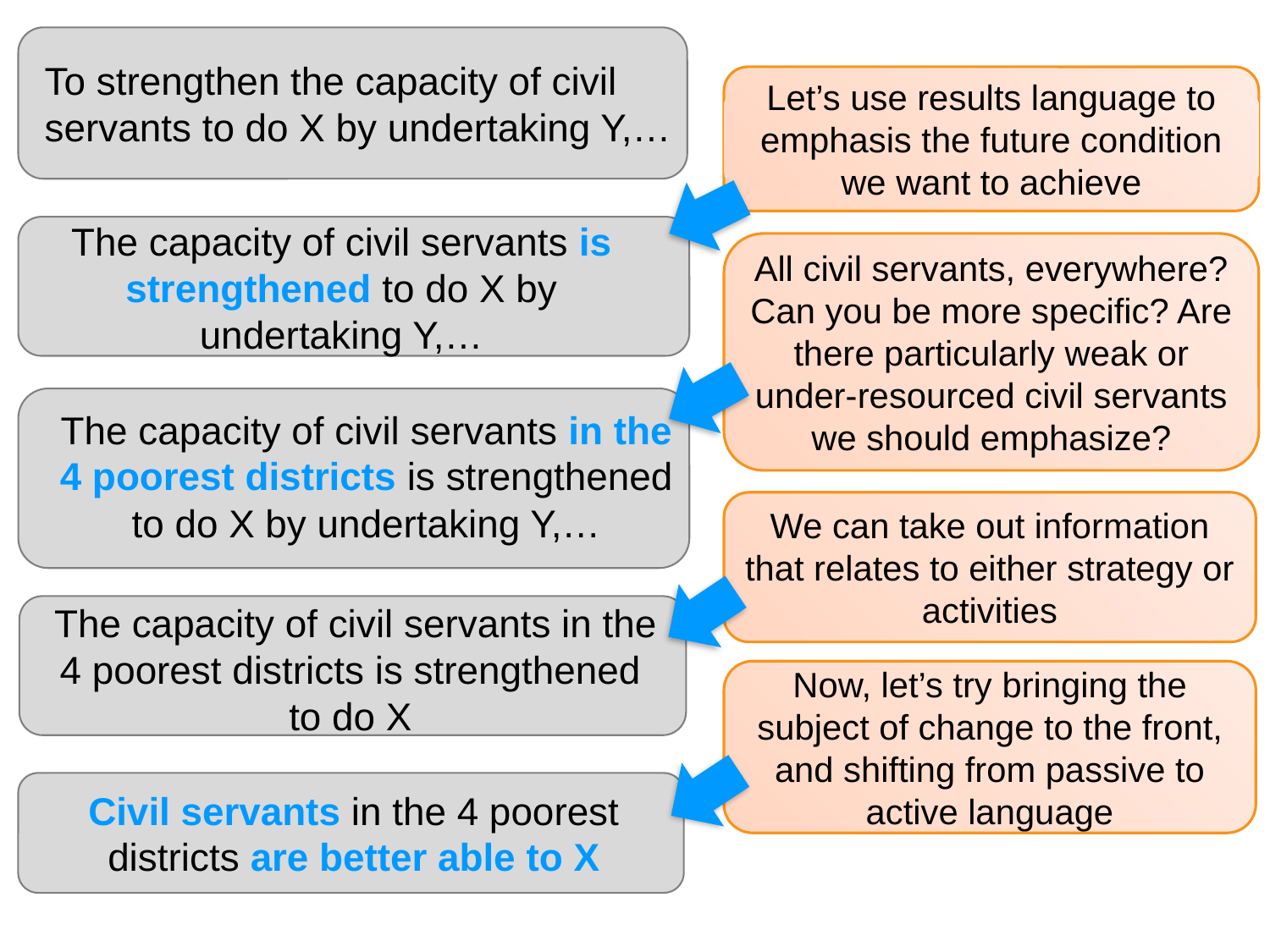

To strengthen the capacity of civil servants to do X by undertaking Y,…

Let’s use results language to emphasis the future condition we want to achieve

The capacity of civil servants is strengthened to do X by undertaking Y,…

All civil servants, everywhere? Can you be more specific? Are there particularly weak or under-resourced civil servants we should emphasize?

The capacity of civil servants in the
4 poorest districts is strengthened to do X by undertaking Y,…

We can take out information that relates to either strategy or activities

The capacity of civil servants in the 4 poorest districts is strengthened
to do X

Now, let’s try bringing the subject of change to the front, and shifting from passive to active language

Civil servants in the 4 poorest districts are better able to X